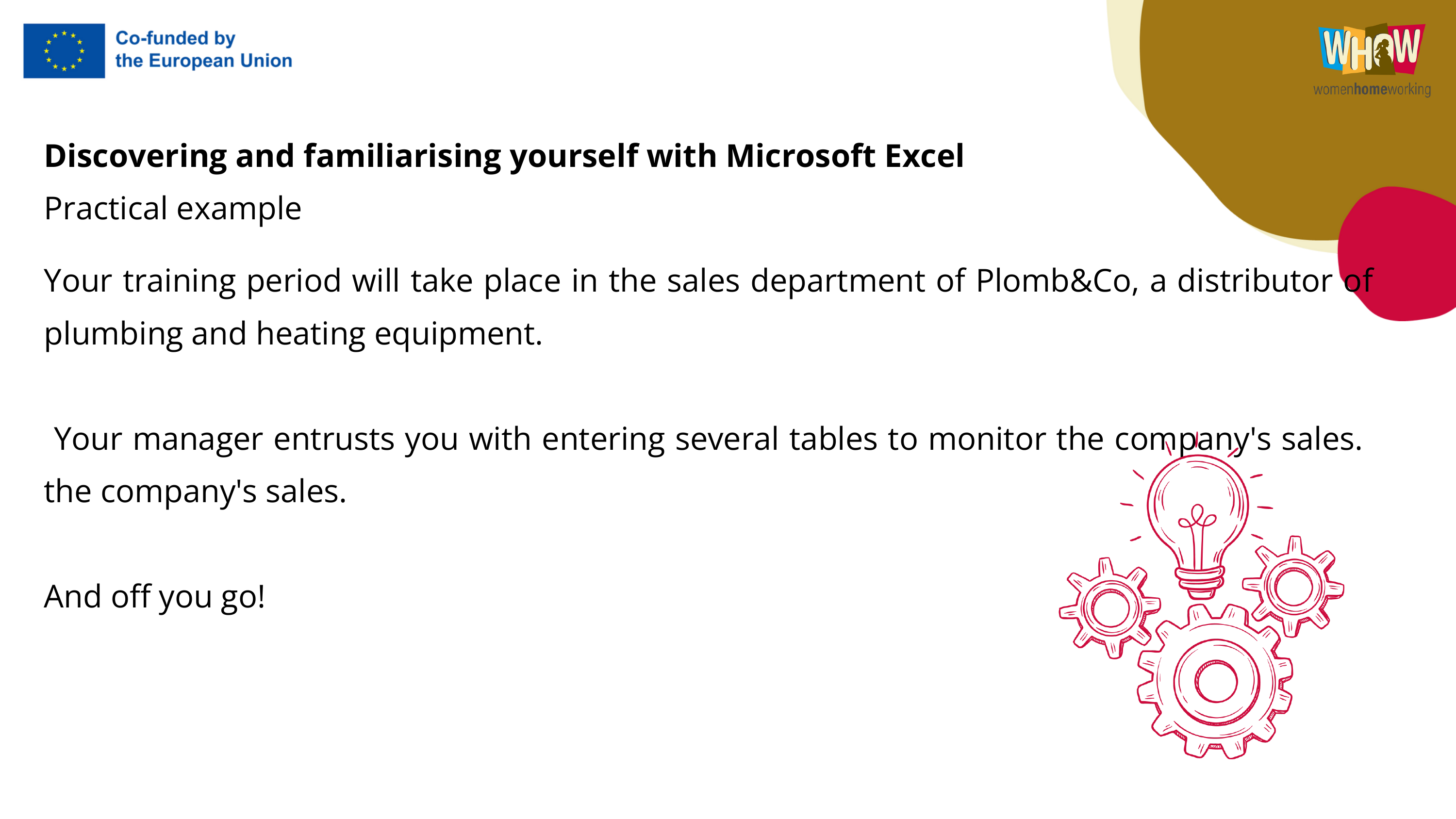

Discovering and familiarising yourself with Microsoft Excel
Practical example
Your training period will take place in the sales department of Plomb&Co, a distributor of plumbing and heating equipment.

 Your manager entrusts you with entering several tables to monitor the company's sales.  the company's sales.

And off you go!